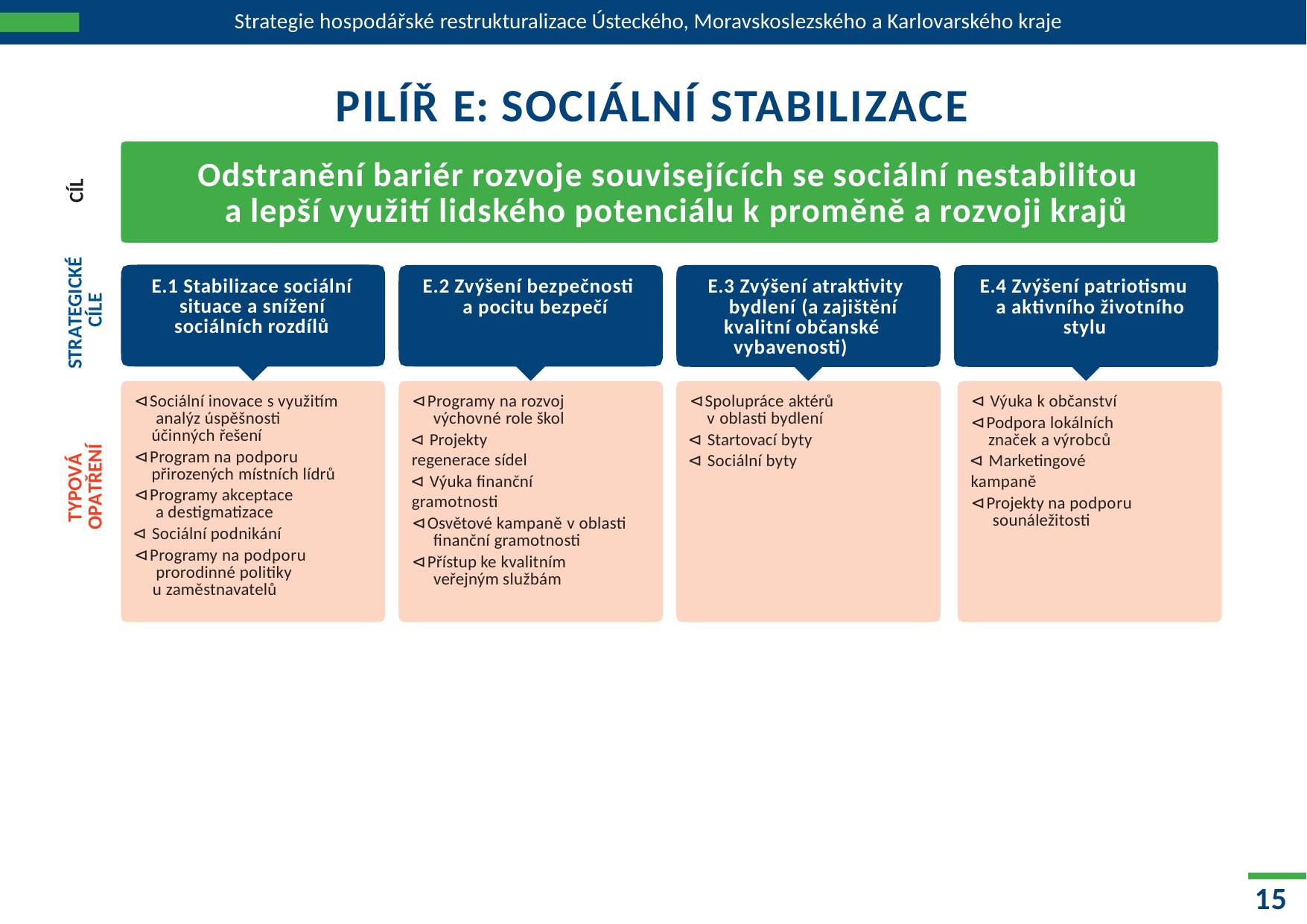

Strategie hospodářské restrukturalizace Ústeckého, Moravskoslezského a Karlovarského kraje

# PILÍŘ E: SOCIÁLNÍ STABILIZACE

Odstranění bariér rozvoje souvisejících se sociální nestabilitou  a lepší využití lidského potenciálu k proměně a rozvoji krajů
CÍL
STRATEGICKÉ CÍLE

E.1 Stabilizace sociální  situace a snížení  sociálních rozdílů
E.2 Zvýšení bezpečnosti  a pocitu bezpečí
E.3 Zvýšení atraktivity  bydlení (a zajištění  kvalitní občanské
vybavenosti)
E.4 Zvýšení patriotismu  a aktivního životního
stylu

⊲    Výuka k občanství
⊲ Podpora lokálních  značek a výrobců
⊲    Marketingové kampaně
⊲ Projekty na podporu  sounáležitosti
⊲ Sociální inovace s využitím  analýz úspěšnosti  účinných řešení
⊲ Program na podporu  přirozených místních lídrů
⊲ Programy akceptace  a destigmatizace
⊲    Sociální podnikání
⊲ Programy na podporu  prorodinné politiky
u zaměstnavatelů
⊲ Programy na rozvoj  výchovné role škol
⊲    Projekty regenerace sídel
⊲    Výuka finanční gramotnosti
⊲ Osvětové kampaně v oblasti  finanční gramotnosti
⊲ Přístup ke kvalitním  veřejným službám
⊲ Spolupráce aktérů  v oblasti bydlení
⊲    Startovací byty
⊲    Sociální byty
TYPOVÁ OPATŘENÍ
15